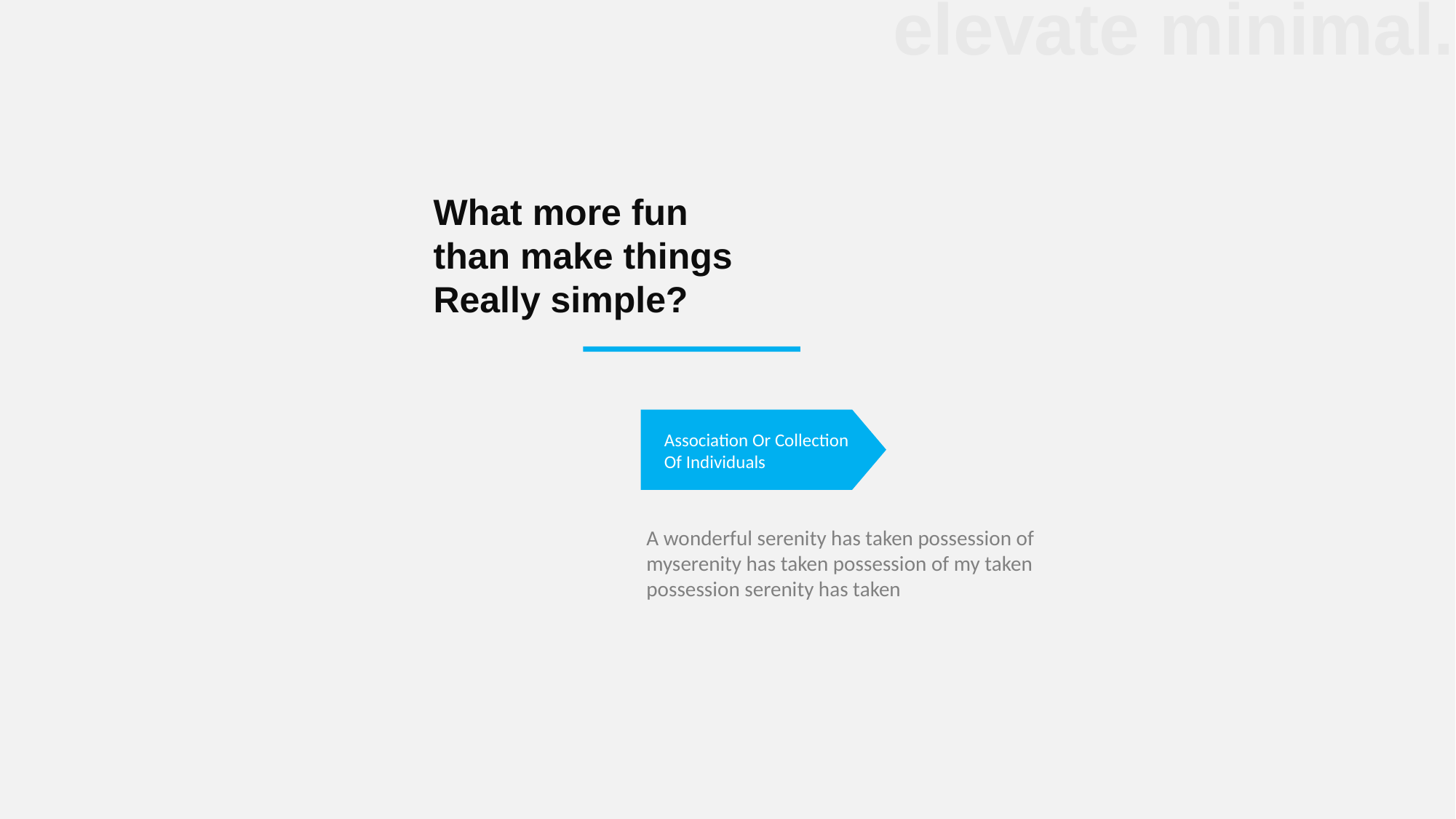

elevate minimal.

What more fun
than make things
Really simple?

Association Or Collection Of Individuals
A wonderful serenity has taken possession of myserenity has taken possession of my taken possession serenity has taken